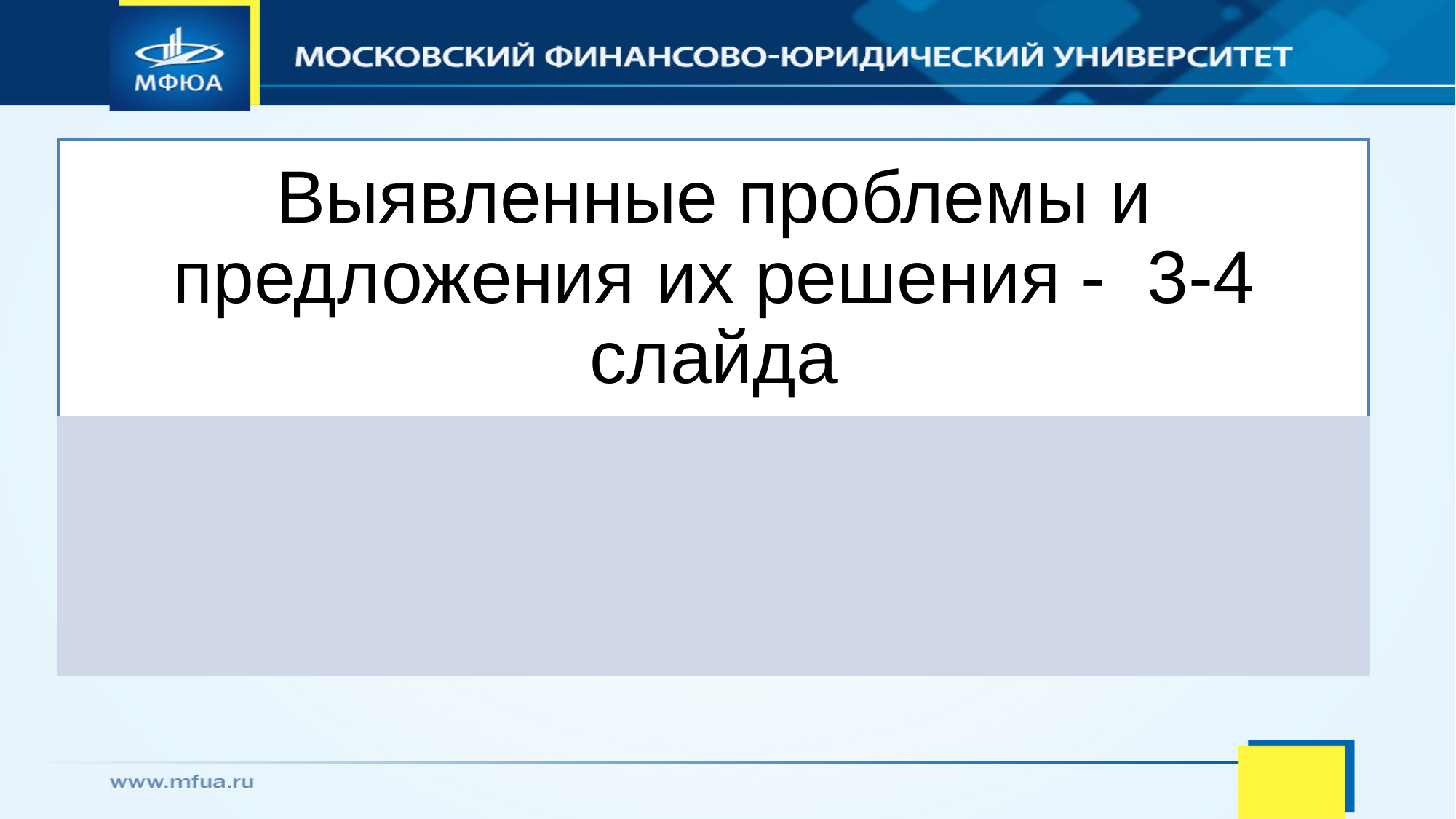

Выявленные проблемы и предложения их решения -  3-4 слайда